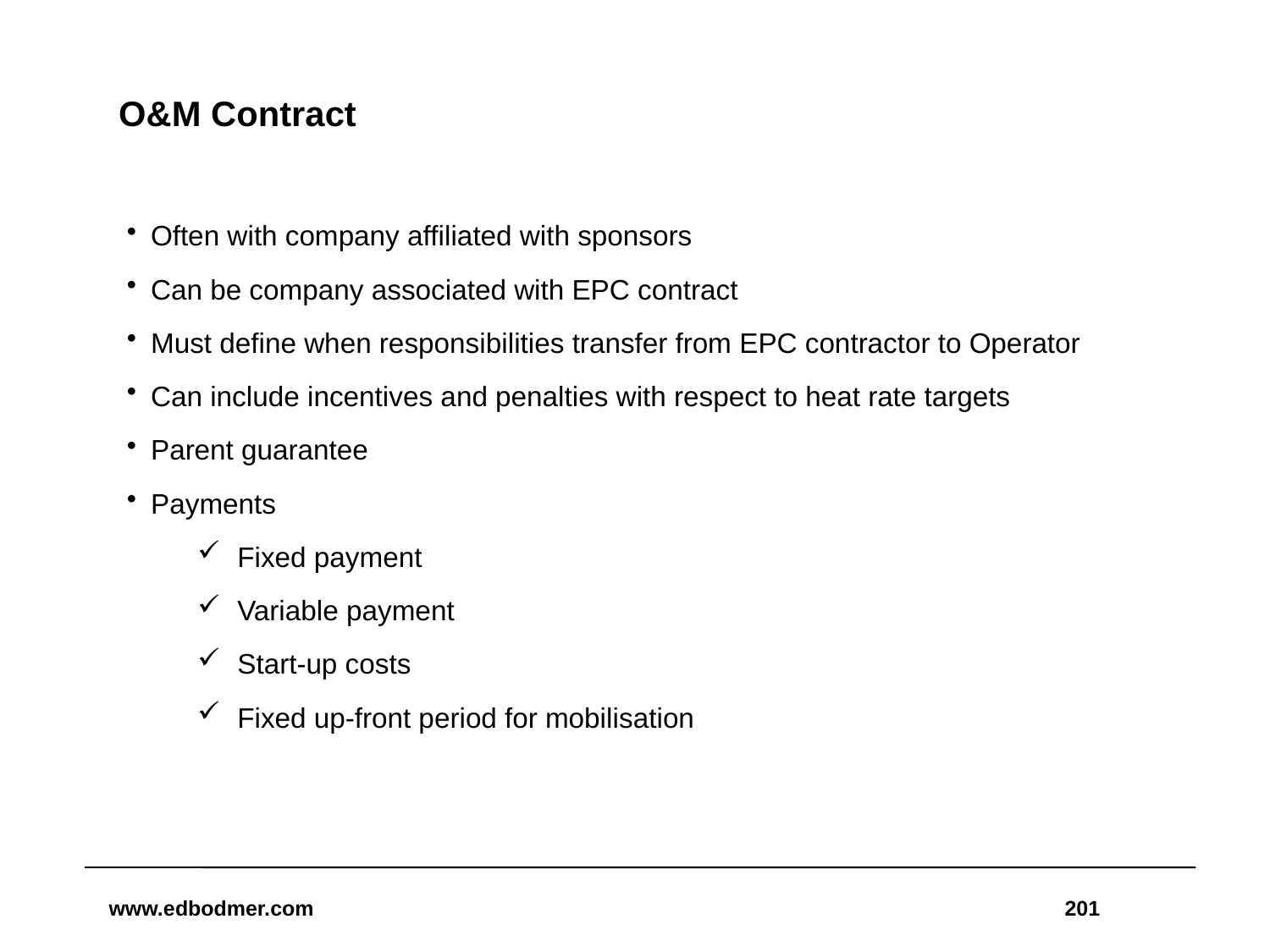

# O&M Contract
Often with company affiliated with sponsors
Can be company associated with EPC contract
Must define when responsibilities transfer from EPC contractor to Operator
Can include incentives and penalties with respect to heat rate targets
Parent guarantee
Payments
Fixed payment
Variable payment
Start-up costs
Fixed up-front period for mobilisation